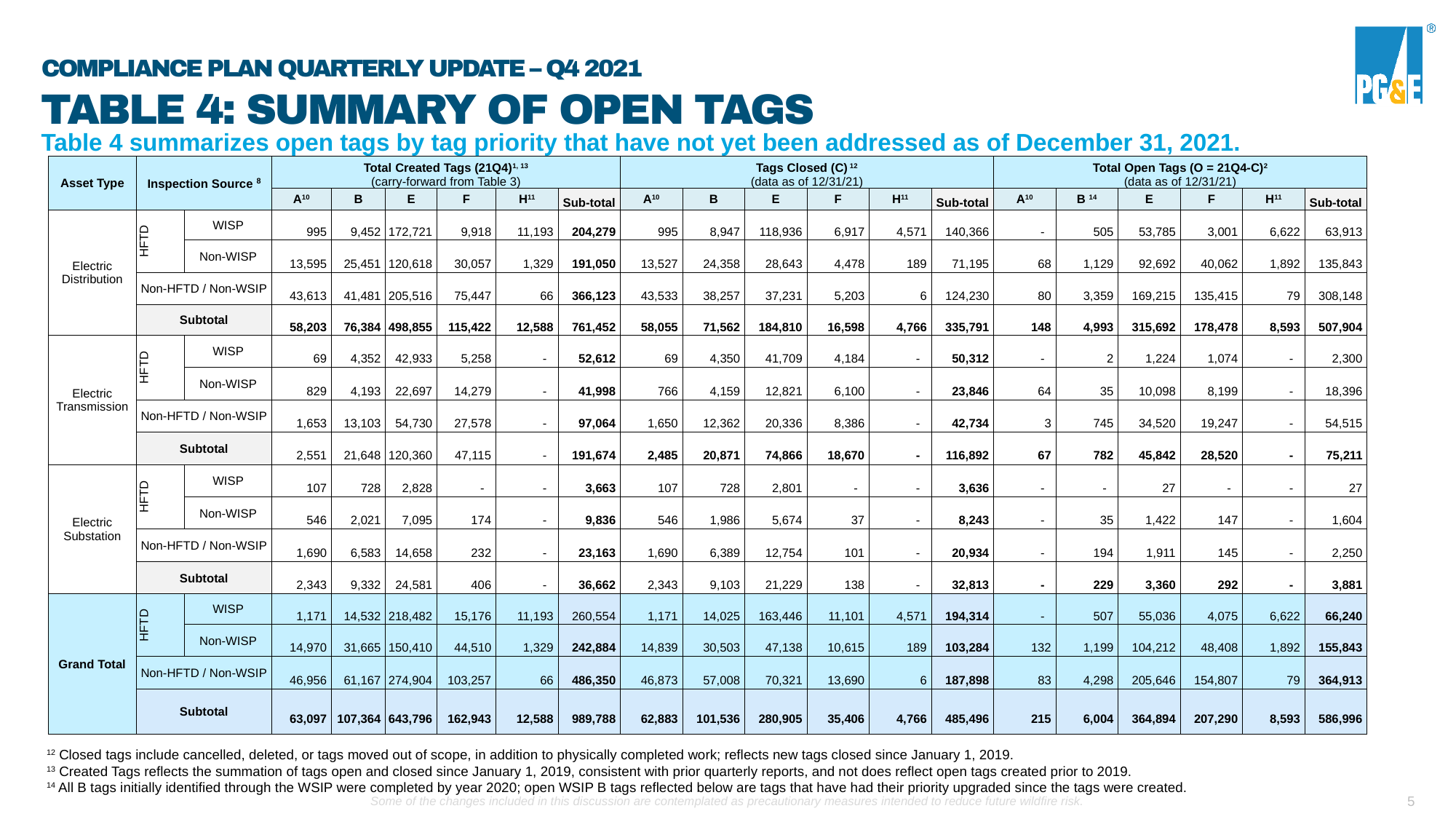

# Compliance Plan Quarterly Update – Q4 2021 Table 4: Summary of Open Tags
Table 4 summarizes open tags by tag priority that have not yet been addressed as of December 31, 2021.
| Asset Type | Inspection Source 8 |  | Total Created Tags (21Q4)1, 13 (carry-forward from Table 3) |  |  |  |  |  | Tags Closed (C) 12 (data as of 12/31/21) |  |  |  |  |  | Total Open Tags (O = 21Q4-C)2 (data as of 12/31/21) |  |  |  |  |  |
| --- | --- | --- | --- | --- | --- | --- | --- | --- | --- | --- | --- | --- | --- | --- | --- | --- | --- | --- | --- | --- |
|  |  |  | A10 | B | E | F | H11 | Sub-total | A10 | B | E | F | H11 | Sub-total | A10 | B 14 | E | F | H11 | Sub-total |
| Electric Distribution | HFTD | WISP | 995 | 9,452 | 172,721 | 9,918 | 11,193 | 204,279 | 995 | 8,947 | 118,936 | 6,917 | 4,571 | 140,366 | - | 505 | 53,785 | 3,001 | 6,622 | 63,913 |
|  |  | Non-WISP | 13,595 | 25,451 | 120,618 | 30,057 | 1,329 | 191,050 | 13,527 | 24,358 | 28,643 | 4,478 | 189 | 71,195 | 68 | 1,129 | 92,692 | 40,062 | 1,892 | 135,843 |
|  | Non-HFTD / Non-WSIP |  | 43,613 | 41,481 | 205,516 | 75,447 | 66 | 366,123 | 43,533 | 38,257 | 37,231 | 5,203 | 6 | 124,230 | 80 | 3,359 | 169,215 | 135,415 | 79 | 308,148 |
|  | Subtotal |  | 58,203 | 76,384 | 498,855 | 115,422 | 12,588 | 761,452 | 58,055 | 71,562 | 184,810 | 16,598 | 4,766 | 335,791 | 148 | 4,993 | 315,692 | 178,478 | 8,593 | 507,904 |
| Electric Transmission | HFTD | WISP | 69 | 4,352 | 42,933 | 5,258 | - | 52,612 | 69 | 4,350 | 41,709 | 4,184 | - | 50,312 | - | 2 | 1,224 | 1,074 | - | 2,300 |
|  |  | Non-WISP | 829 | 4,193 | 22,697 | 14,279 | - | 41,998 | 766 | 4,159 | 12,821 | 6,100 | - | 23,846 | 64 | 35 | 10,098 | 8,199 | - | 18,396 |
|  | Non-HFTD / Non-WSIP |  | 1,653 | 13,103 | 54,730 | 27,578 | - | 97,064 | 1,650 | 12,362 | 20,336 | 8,386 | - | 42,734 | 3 | 745 | 34,520 | 19,247 | - | 54,515 |
|  | Subtotal |  | 2,551 | 21,648 | 120,360 | 47,115 | - | 191,674 | 2,485 | 20,871 | 74,866 | 18,670 | - | 116,892 | 67 | 782 | 45,842 | 28,520 | - | 75,211 |
| Electric Substation | HFTD | WISP | 107 | 728 | 2,828 | - | - | 3,663 | 107 | 728 | 2,801 | - | - | 3,636 | - | - | 27 | - | - | 27 |
|  |  | Non-WISP | 546 | 2,021 | 7,095 | 174 | - | 9,836 | 546 | 1,986 | 5,674 | 37 | - | 8,243 | - | 35 | 1,422 | 147 | - | 1,604 |
|  | Non-HFTD / Non-WSIP |  | 1,690 | 6,583 | 14,658 | 232 | - | 23,163 | 1,690 | 6,389 | 12,754 | 101 | - | 20,934 | - | 194 | 1,911 | 145 | - | 2,250 |
|  | Subtotal |  | 2,343 | 9,332 | 24,581 | 406 | - | 36,662 | 2,343 | 9,103 | 21,229 | 138 | - | 32,813 | - | 229 | 3,360 | 292 | - | 3,881 |
| Grand Total | HFTD | WISP | 1,171 | 14,532 | 218,482 | 15,176 | 11,193 | 260,554 | 1,171 | 14,025 | 163,446 | 11,101 | 4,571 | 194,314 | - | 507 | 55,036 | 4,075 | 6,622 | 66,240 |
|  |  | Non-WISP | 14,970 | 31,665 | 150,410 | 44,510 | 1,329 | 242,884 | 14,839 | 30,503 | 47,138 | 10,615 | 189 | 103,284 | 132 | 1,199 | 104,212 | 48,408 | 1,892 | 155,843 |
|  | Non-HFTD / Non-WSIP |  | 46,956 | 61,167 | 274,904 | 103,257 | 66 | 486,350 | 46,873 | 57,008 | 70,321 | 13,690 | 6 | 187,898 | 83 | 4,298 | 205,646 | 154,807 | 79 | 364,913 |
|  | Subtotal |  | 63,097 | 107,364 | 643,796 | 162,943 | 12,588 | 989,788 | 62,883 | 101,536 | 280,905 | 35,406 | 4,766 | 485,496 | 215 | 6,004 | 364,894 | 207,290 | 8,593 | 586,996 |
12 Closed tags include cancelled, deleted, or tags moved out of scope, in addition to physically completed work; reflects new tags closed since January 1, 2019.
13 Created Tags reflects the summation of tags open and closed since January 1, 2019, consistent with prior quarterly reports, and not does reflect open tags created prior to 2019.
14 All B tags initially identified through the WSIP were completed by year 2020; open WSIP B tags reflected below are tags that have had their priority upgraded since the tags were created.